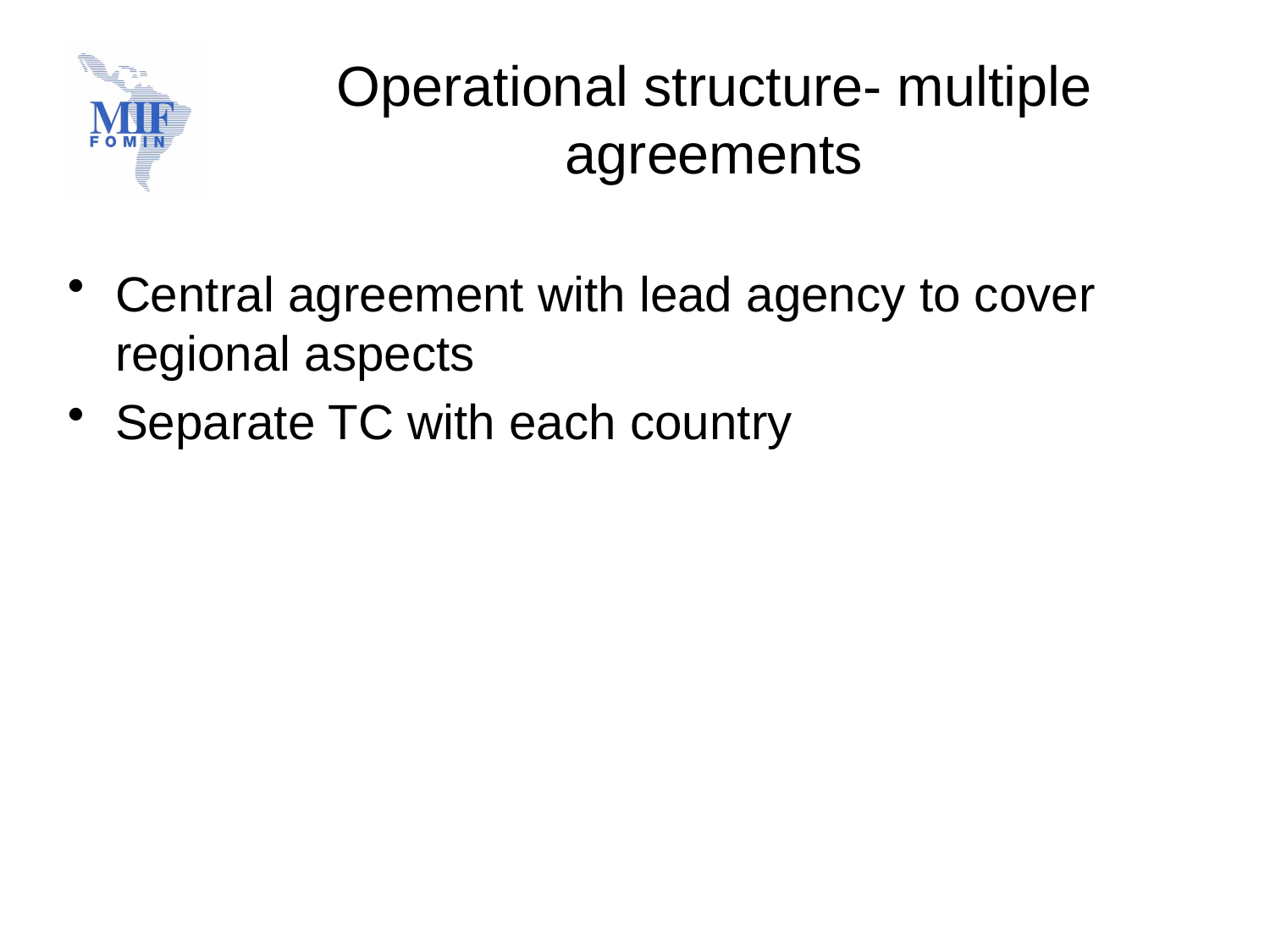

# Operational structure- multiple agreements
Central agreement with lead agency to cover regional aspects
Separate TC with each country